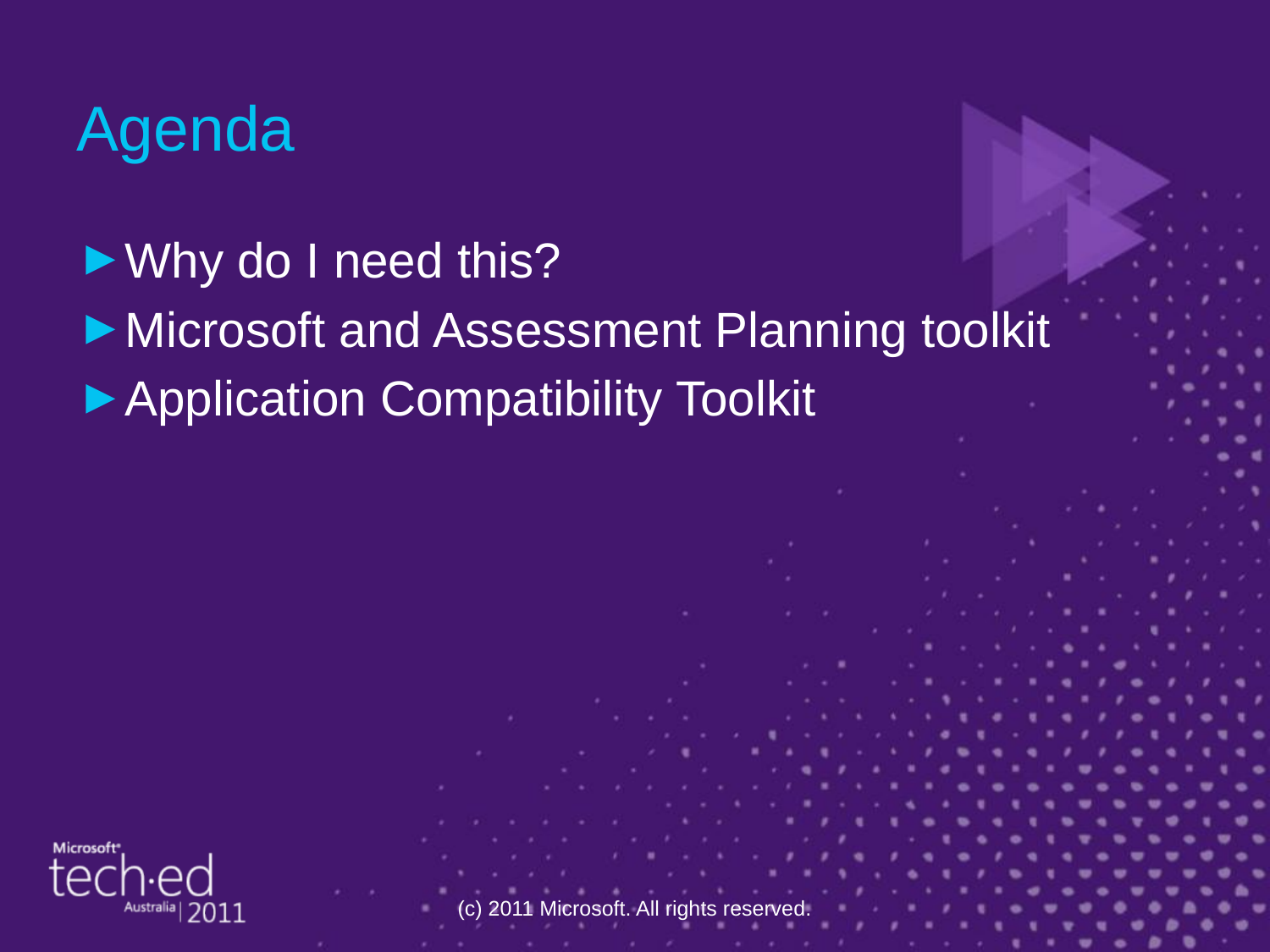

# Agenda
Why do I need this?
Microsoft and Assessment Planning toolkit
Application Compatibility Toolkit

(c) 2011 Microsoft. All rights reserved.